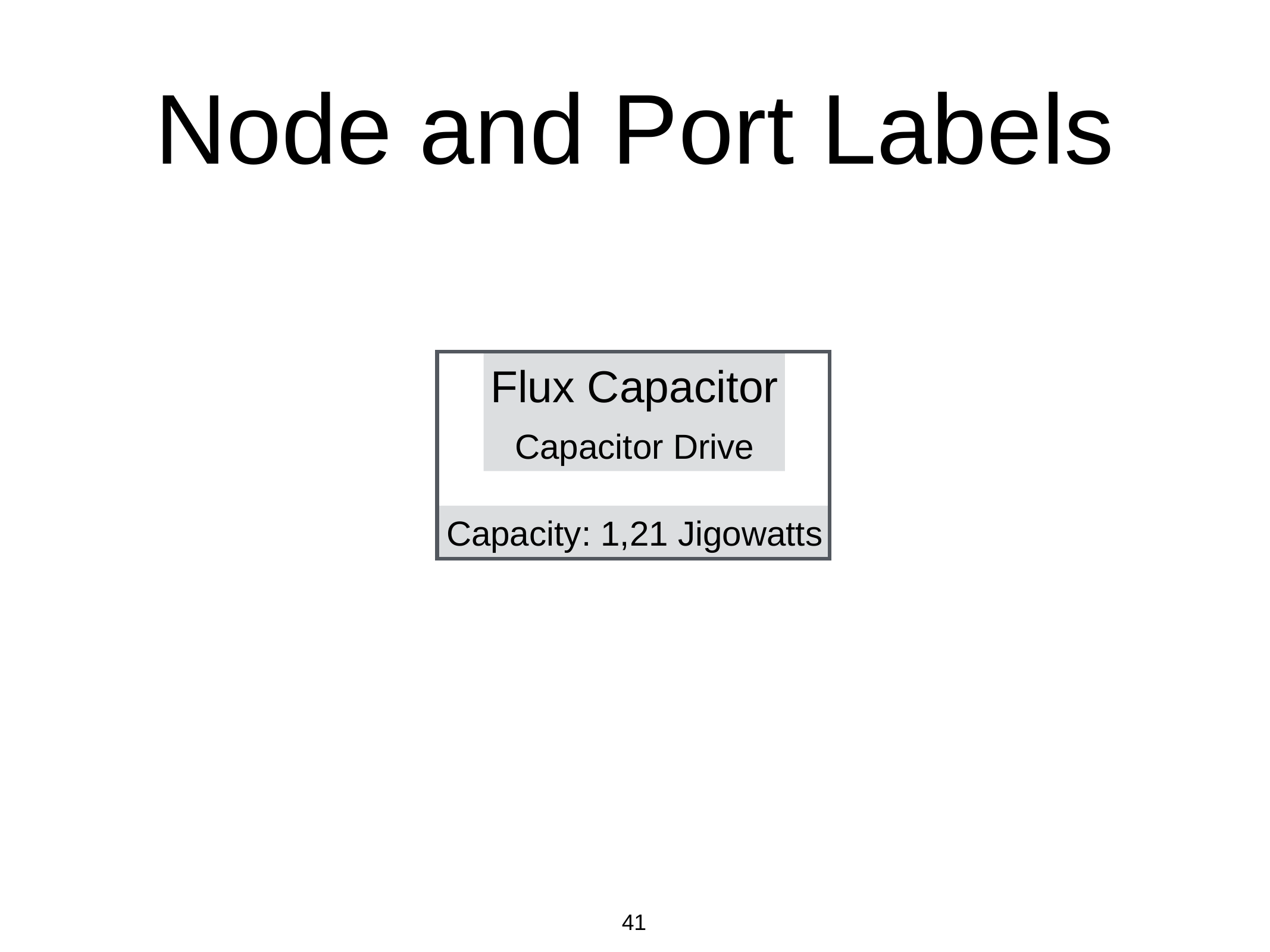

# Node and Port Labels

Flux Capacitor

Capacitor Drive

Capacity: 1,21 Jigowatts
41